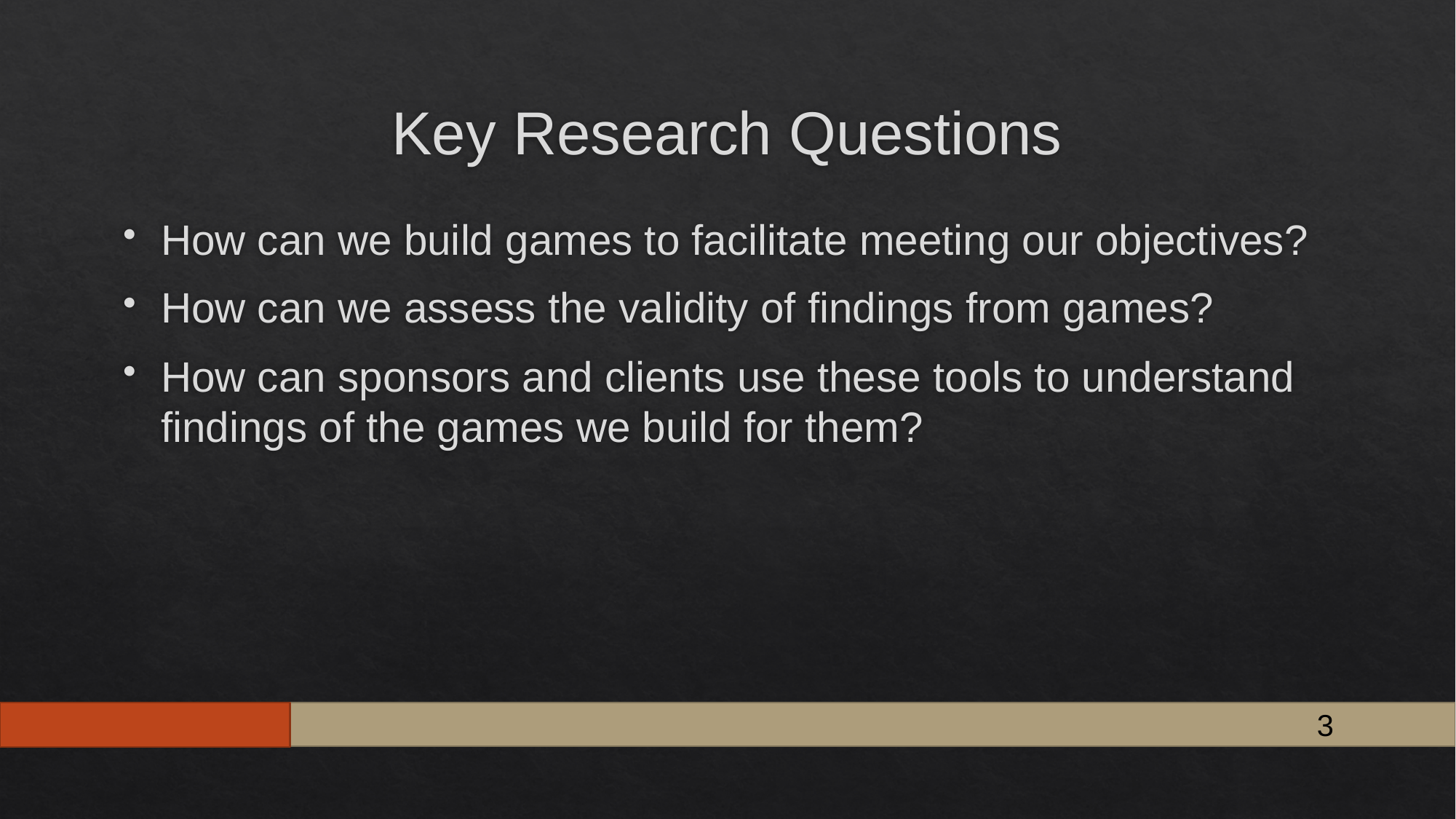

# Key Research Questions
How can we build games to facilitate meeting our objectives?
How can we assess the validity of findings from games?
How can sponsors and clients use these tools to understand findings of the games we build for them?

3